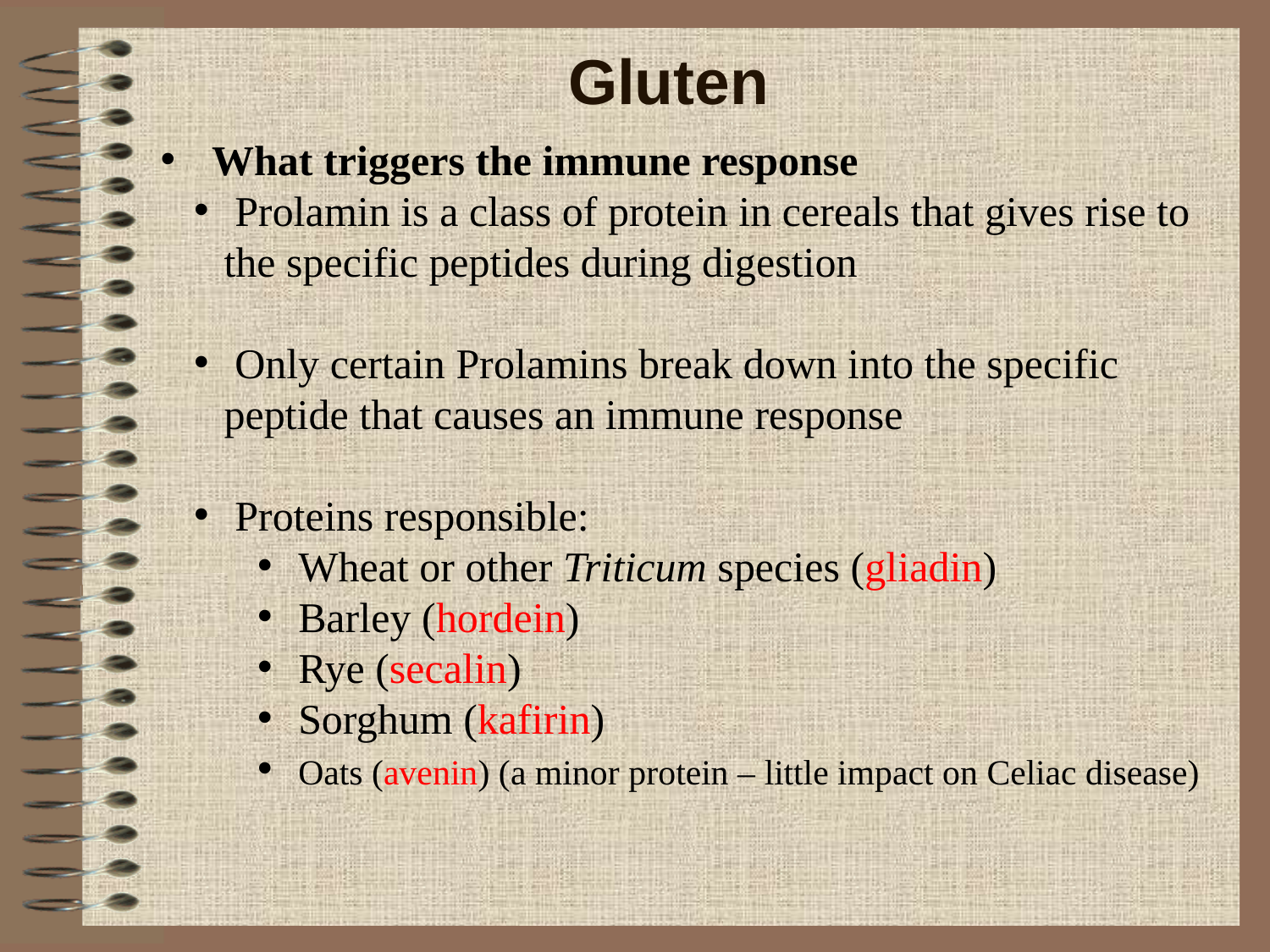

:

Gluten
  What triggers the immune response
 Prolamin is a class of protein in cereals that gives rise to the specific peptides during digestion

 Only certain Prolamins break down into the specific peptide that causes an immune response

 Proteins responsible:
 Wheat or other Triticum species (gliadin)
 Barley (hordein)
 Rye (secalin)
 Sorghum (kafirin)
 Oats (avenin) (a minor protein – little impact on Celiac disease)